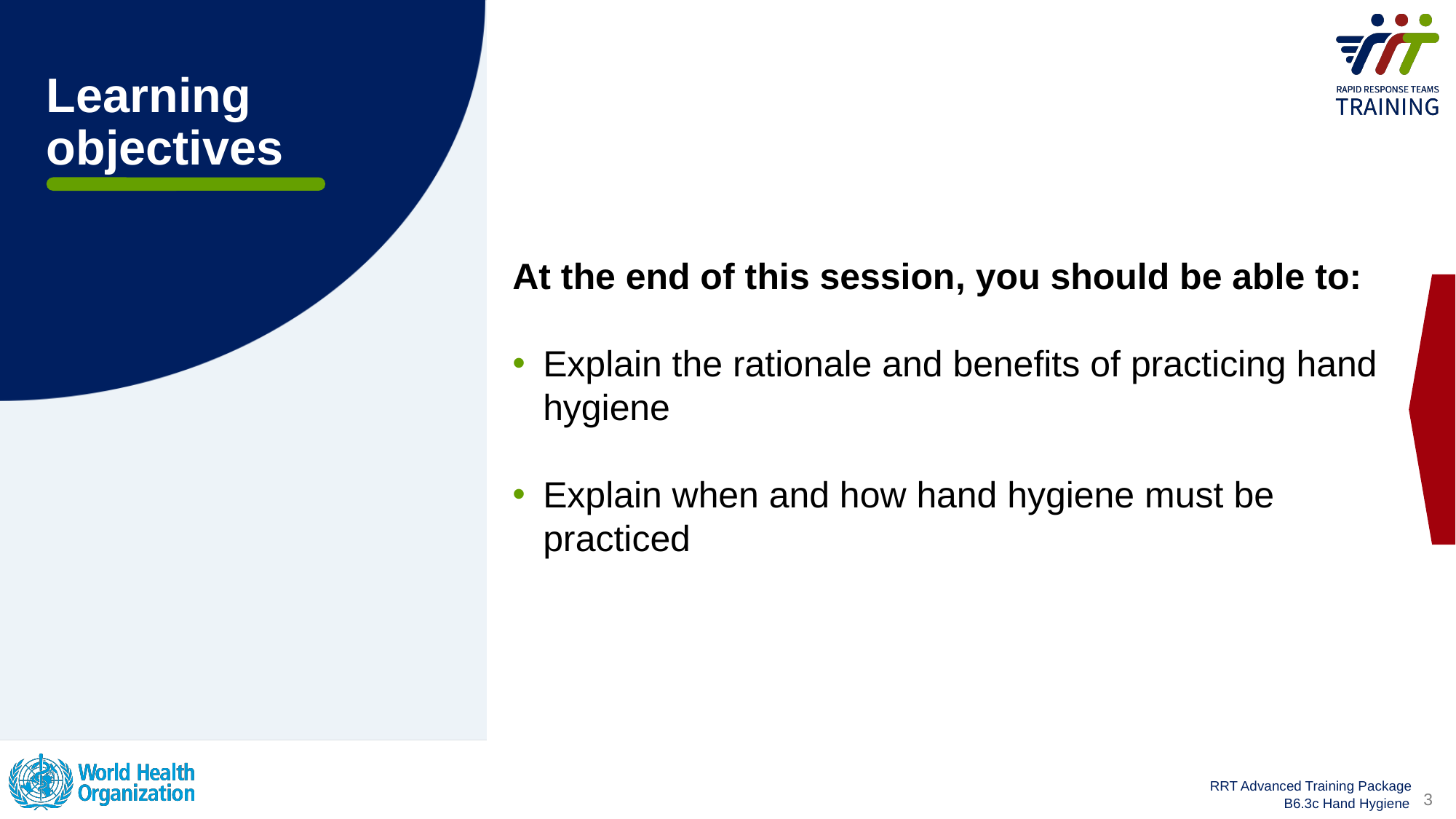

Learning objectives
At the end of this session, you should be able to:

Explain the rationale and benefits of practicing hand hygiene

Explain when and how hand hygiene must be practiced
3